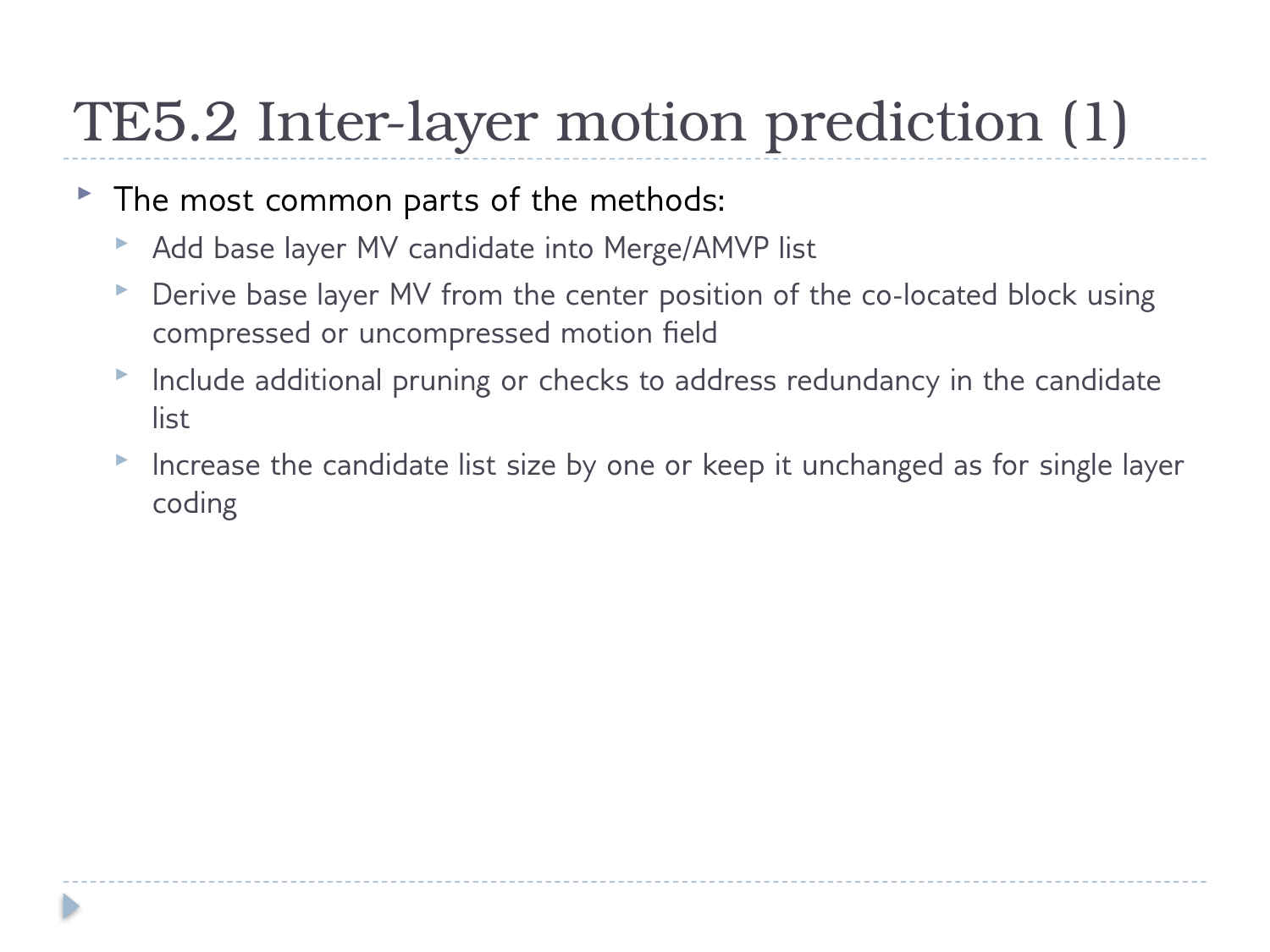

# TE5.2 Inter-layer motion prediction (1)
The most common parts of the methods:
Add base layer MV candidate into Merge/AMVP list
Derive base layer MV from the center position of the co-located block using compressed or uncompressed motion field
Include additional pruning or checks to address redundancy in the candidate list
Increase the candidate list size by one or keep it unchanged as for single layer coding